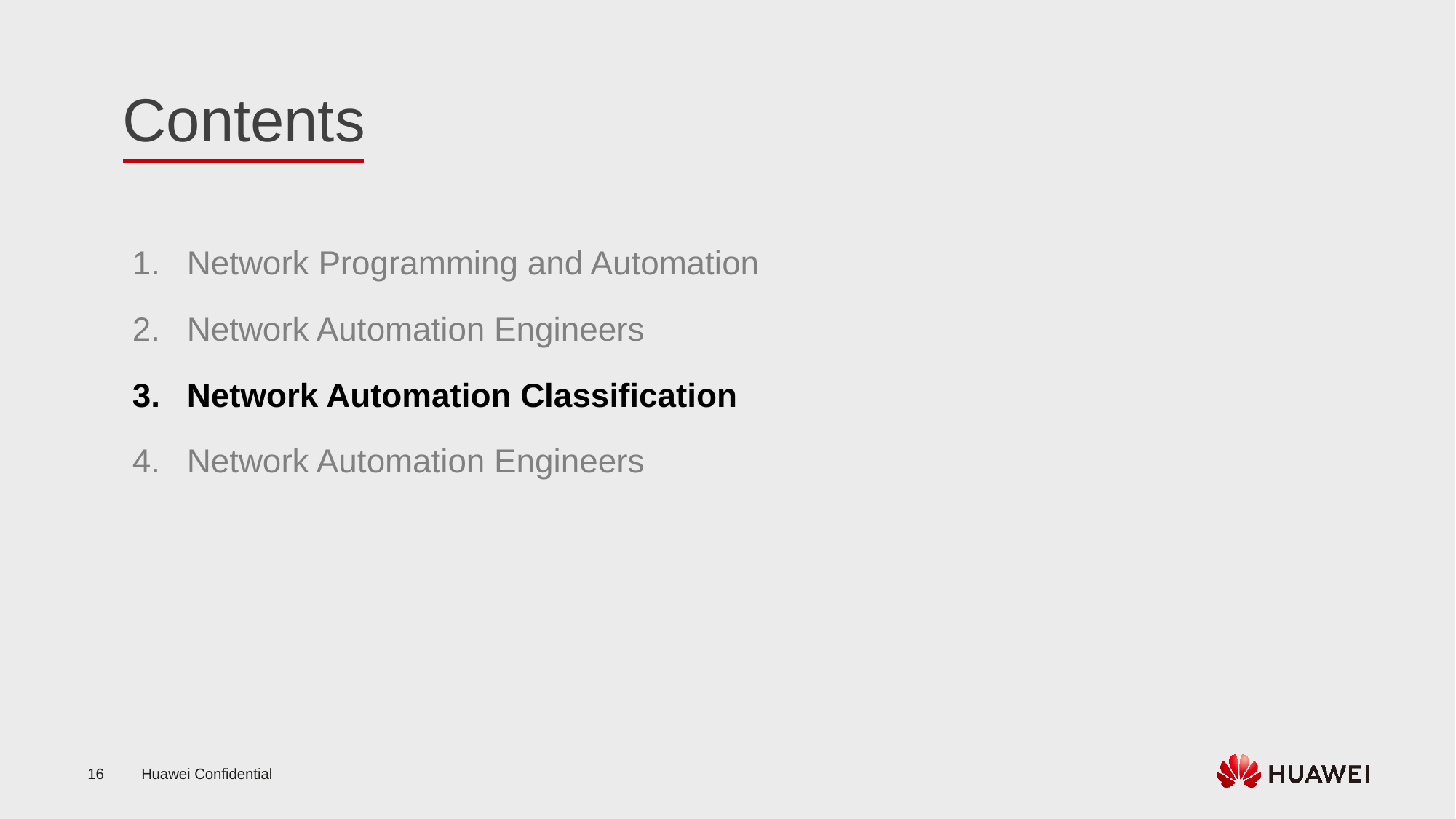

Network Programming and Automation
Network Automation Engineers
Network Automation Classification
Network Automation Engineers